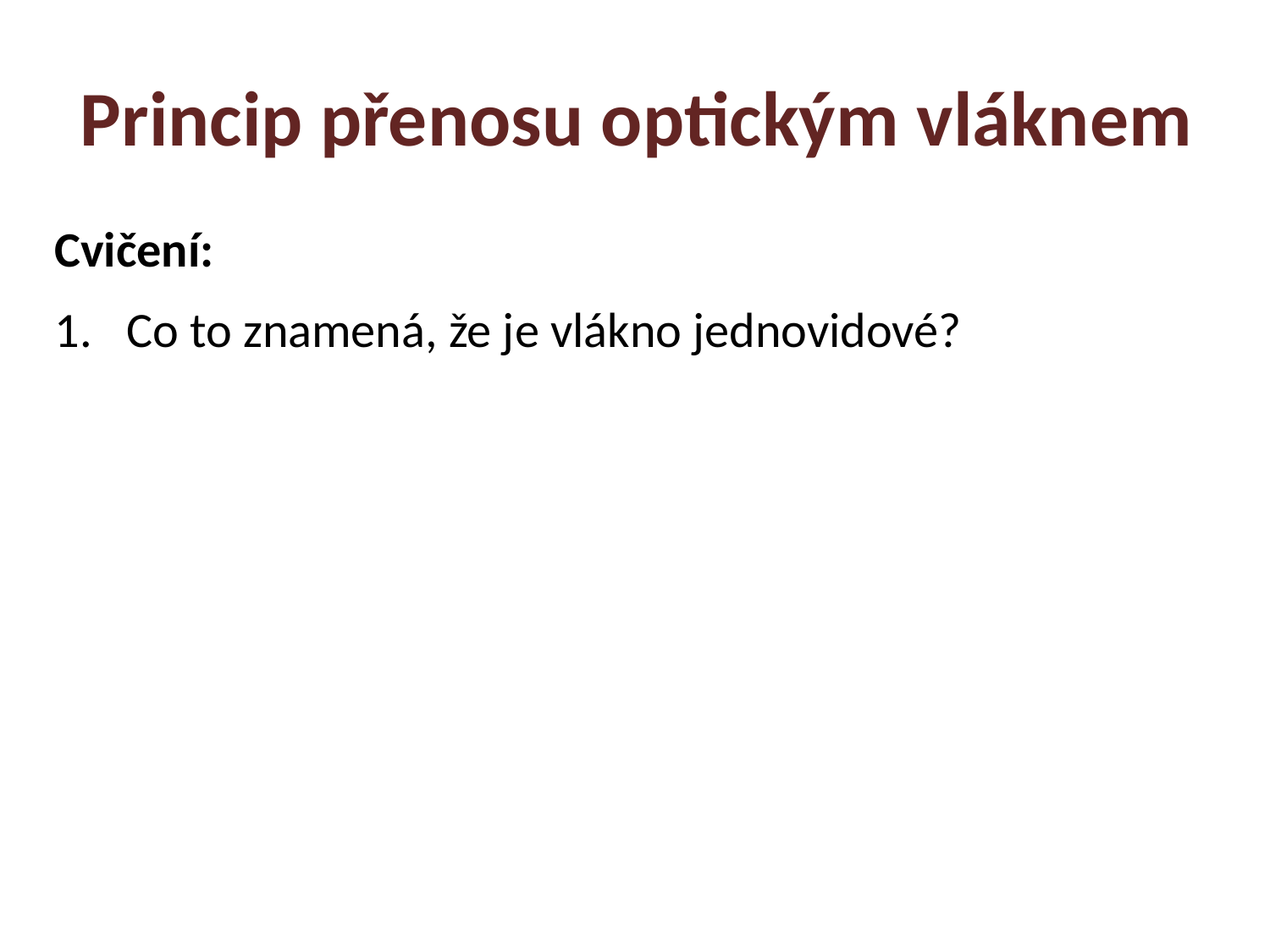

Princip přenosu optickým vláknem
Cvičení:
Co to znamená, že je vlákno jednovidové?